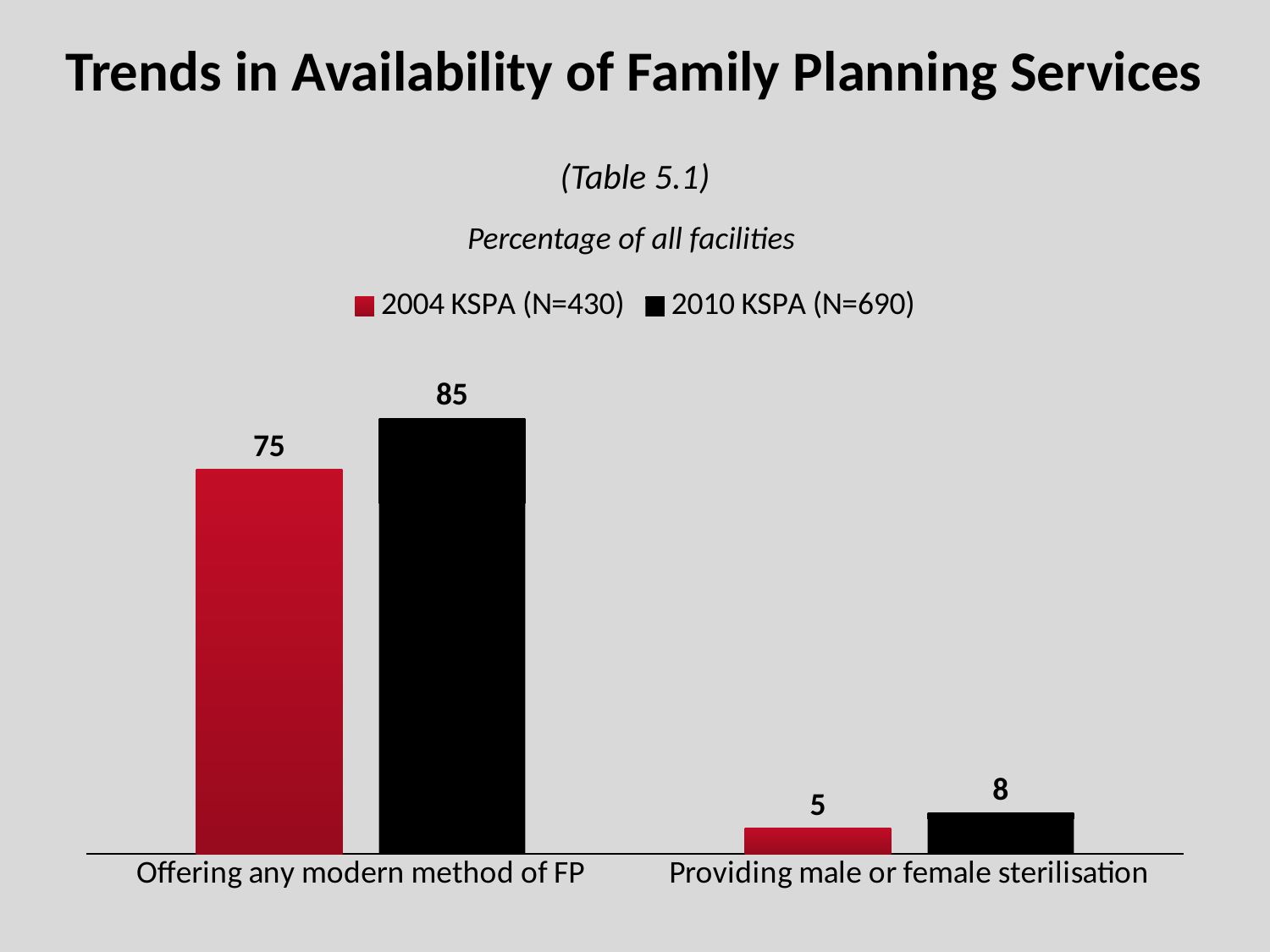

Trends in Availability of Family Planning Services
(Table 5.1)
Percentage of all facilities

### Chart

| Category | 2004 KSPA (N=430) | 2010 KSPA (N=690) |
|---|---|---|
| Offering any modern method of FP | 75.0 | 85.0 |
| Providing male or female sterilisation | 5.0 | 8.0 |